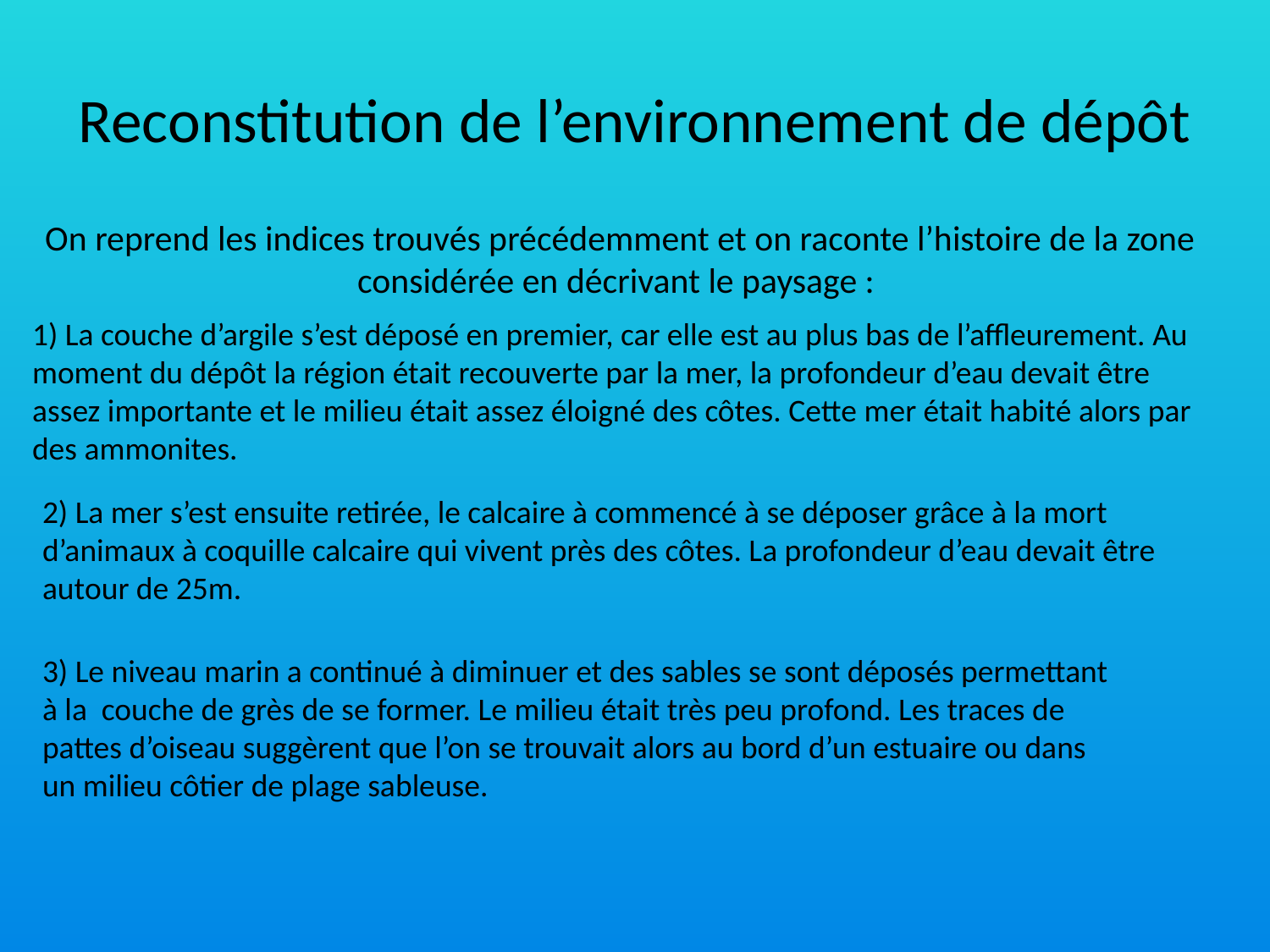

# Reconstitution de l’environnement de dépôt
On reprend les indices trouvés précédemment et on raconte l’histoire de la zone considérée en décrivant le paysage :
1) La couche d’argile s’est déposé en premier, car elle est au plus bas de l’affleurement. Au moment du dépôt la région était recouverte par la mer, la profondeur d’eau devait être assez importante et le milieu était assez éloigné des côtes. Cette mer était habité alors par des ammonites.
2) La mer s’est ensuite retirée, le calcaire à commencé à se déposer grâce à la mort d’animaux à coquille calcaire qui vivent près des côtes. La profondeur d’eau devait être autour de 25m.
3) Le niveau marin a continué à diminuer et des sables se sont déposés permettant à la  couche de grès de se former. Le milieu était très peu profond. Les traces de pattes d’oiseau suggèrent que l’on se trouvait alors au bord d’un estuaire ou dans un milieu côtier de plage sableuse.